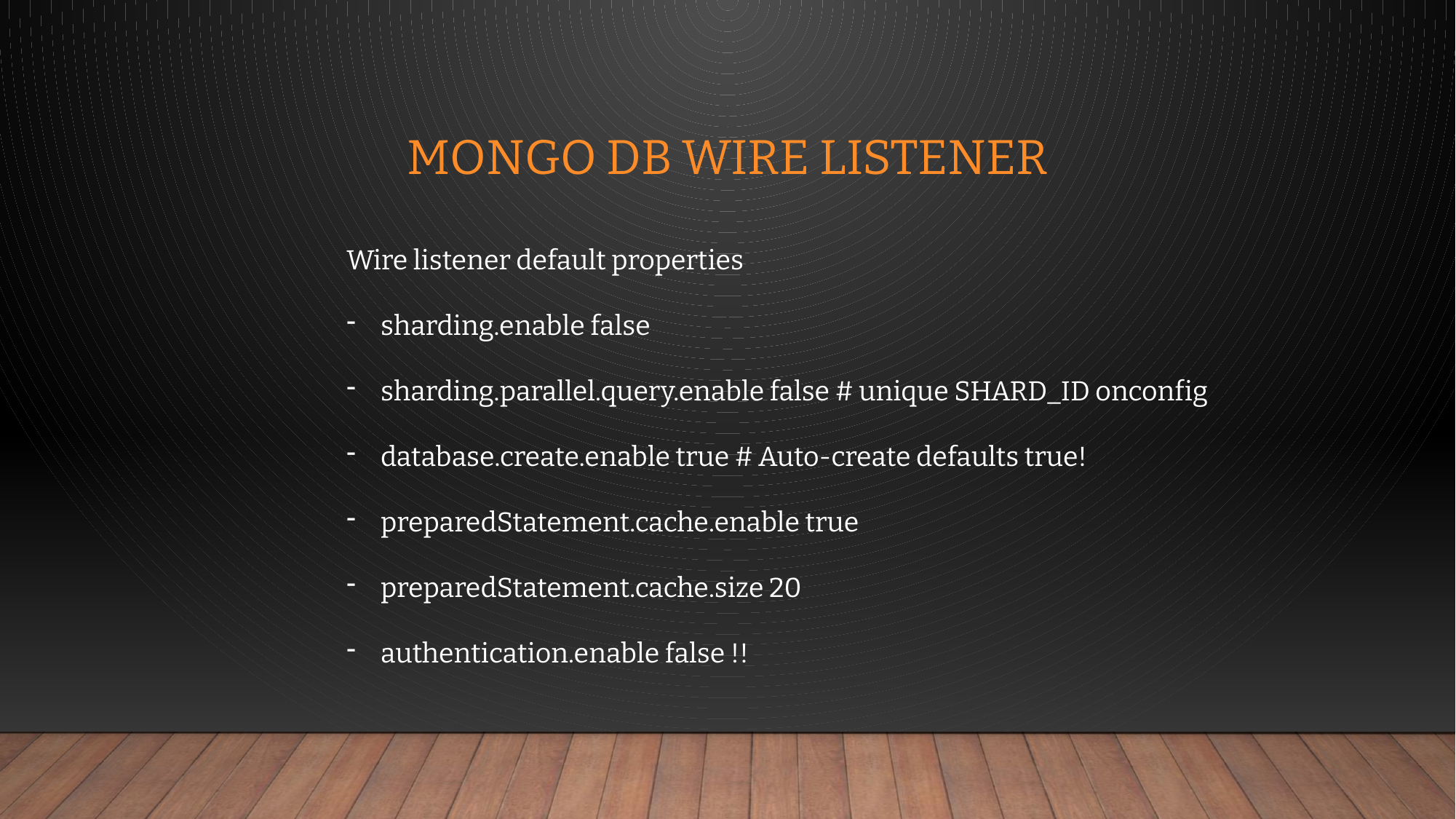

# MONGO DB WIRE LISTENER
Wire listener default properties

sharding.enable false

sharding.parallel.query.enable false # unique SHARD_ID onconfig

database.create.enable true # Auto-create defaults true!

preparedStatement.cache.enable true

preparedStatement.cache.size 20

authentication.enable false !!